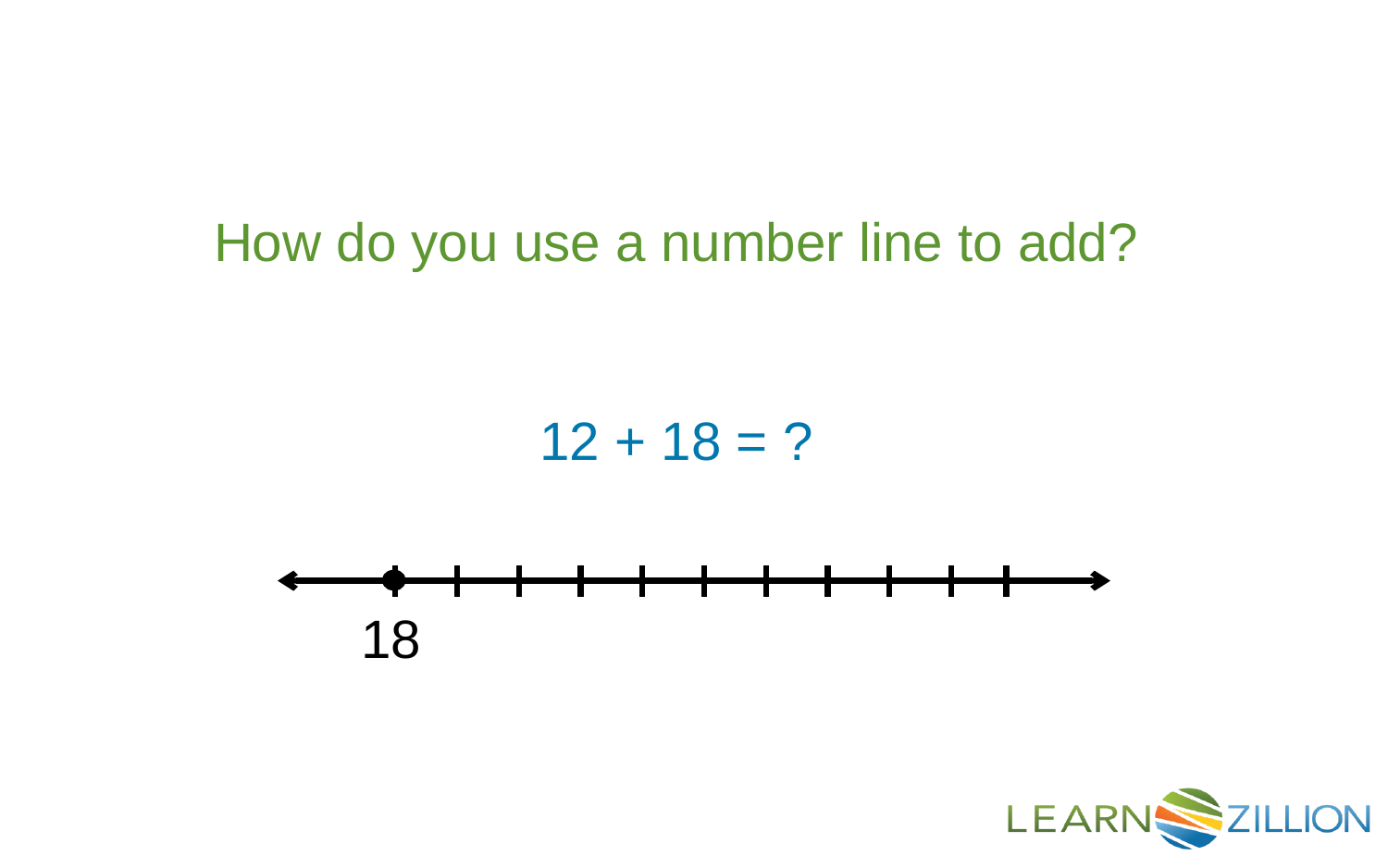

How do you use a number line to add?
12 + 18 = ?

18